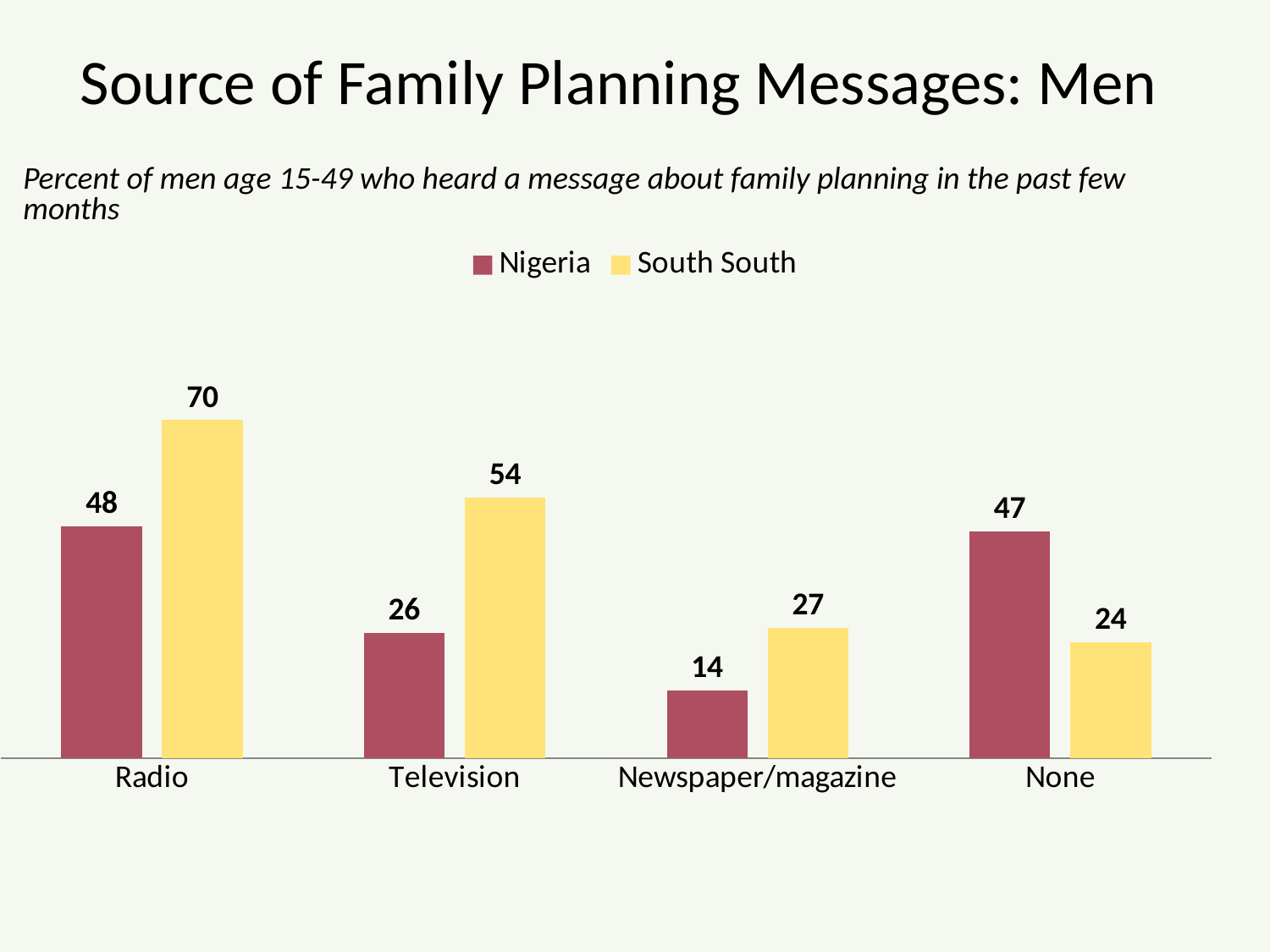

# Source of Family Planning Messages: Men
Percent of men age 15-49 who heard a message about family planning in the past few months

### Chart

| Category | Nigeria | South South |
|---|---|---|
| Radio | 48.0 | 70.0 |
| Television | 26.0 | 54.0 |
| Newspaper/magazine | 14.0 | 27.0 |
| None | 47.0 | 24.0 |